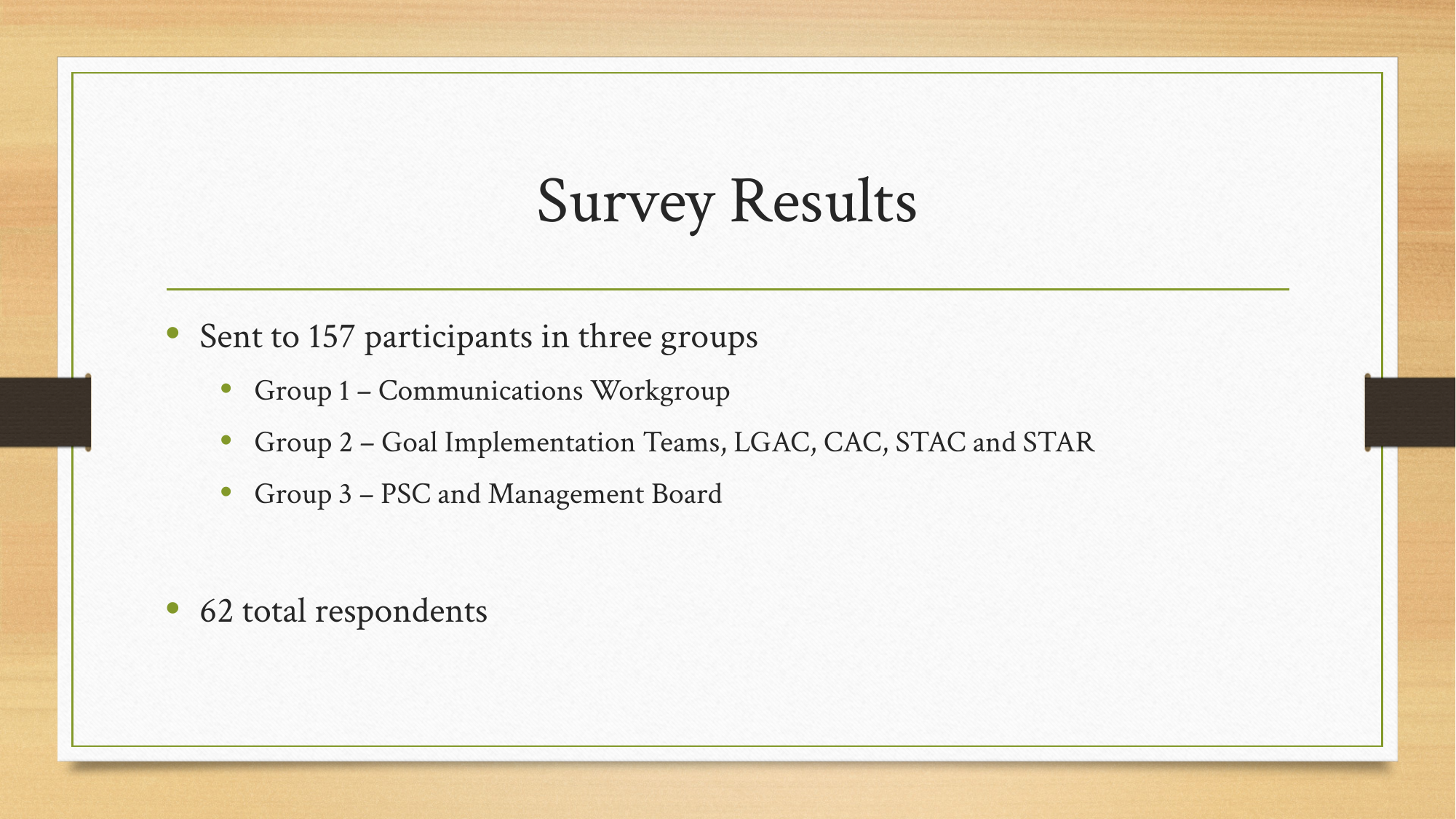

# Survey Results
Sent to 157 participants in three groups
Group 1 – Communications Workgroup
Group 2 – Goal Implementation Teams, LGAC, CAC, STAC and STAR
Group 3 – PSC and Management Board

62 total respondents